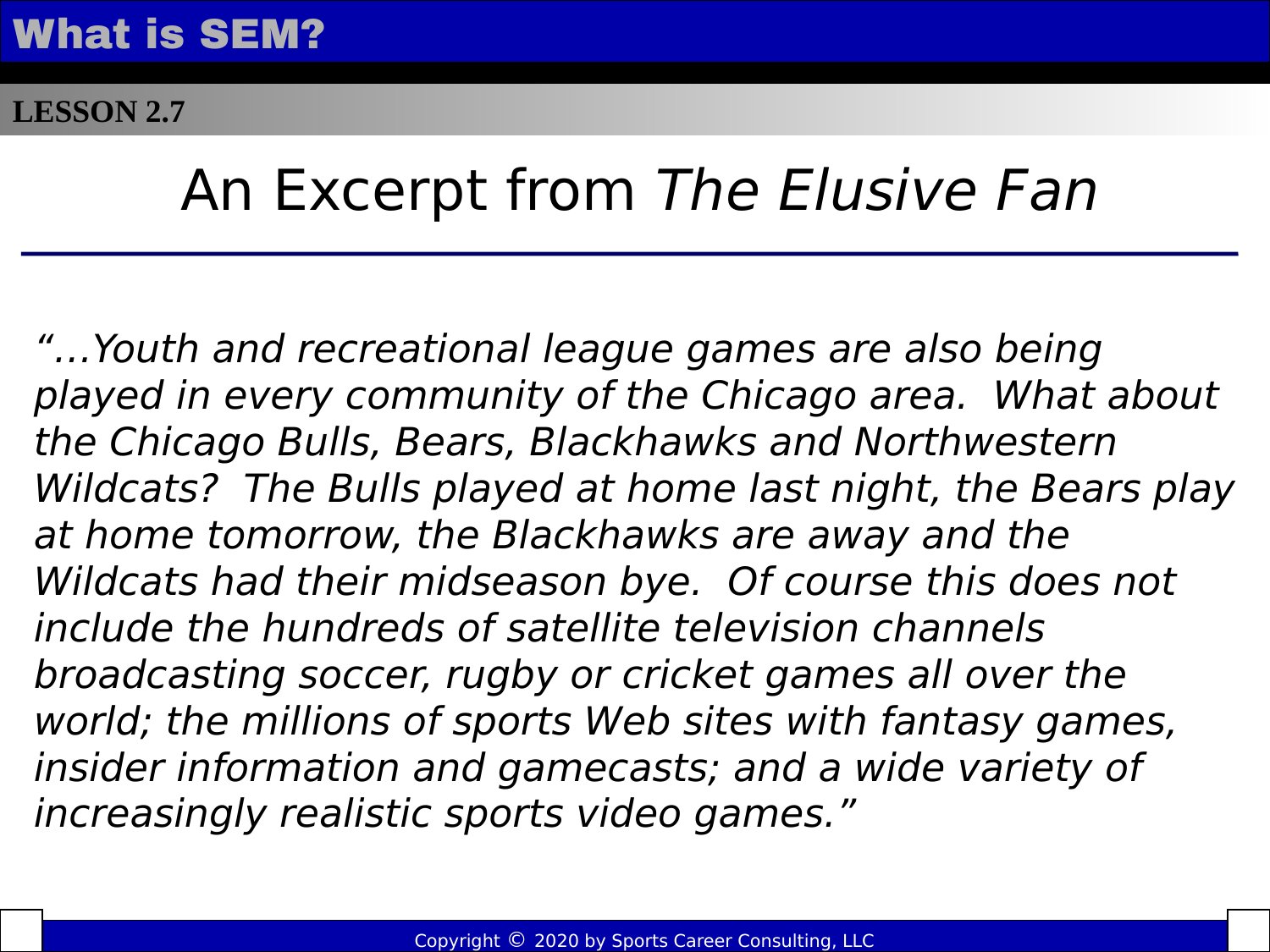

What is SEM?
LESSON 2.7
An Excerpt from The Elusive Fan

“…Youth and recreational league games are also being played in every community of the Chicago area.  What about the Chicago Bulls, Bears, Blackhawks and Northwestern Wildcats?  The Bulls played at home last night, the Bears play at home tomorrow, the Blackhawks are away and the Wildcats had their midseason bye.  Of course this does not include the hundreds of satellite television channels broadcasting soccer, rugby or cricket games all over the world; the millions of sports Web sites with fantasy games, insider information and gamecasts; and a wide variety of increasingly realistic sports video games.”
Copyright © 2020 by Sports Career Consulting, LLC